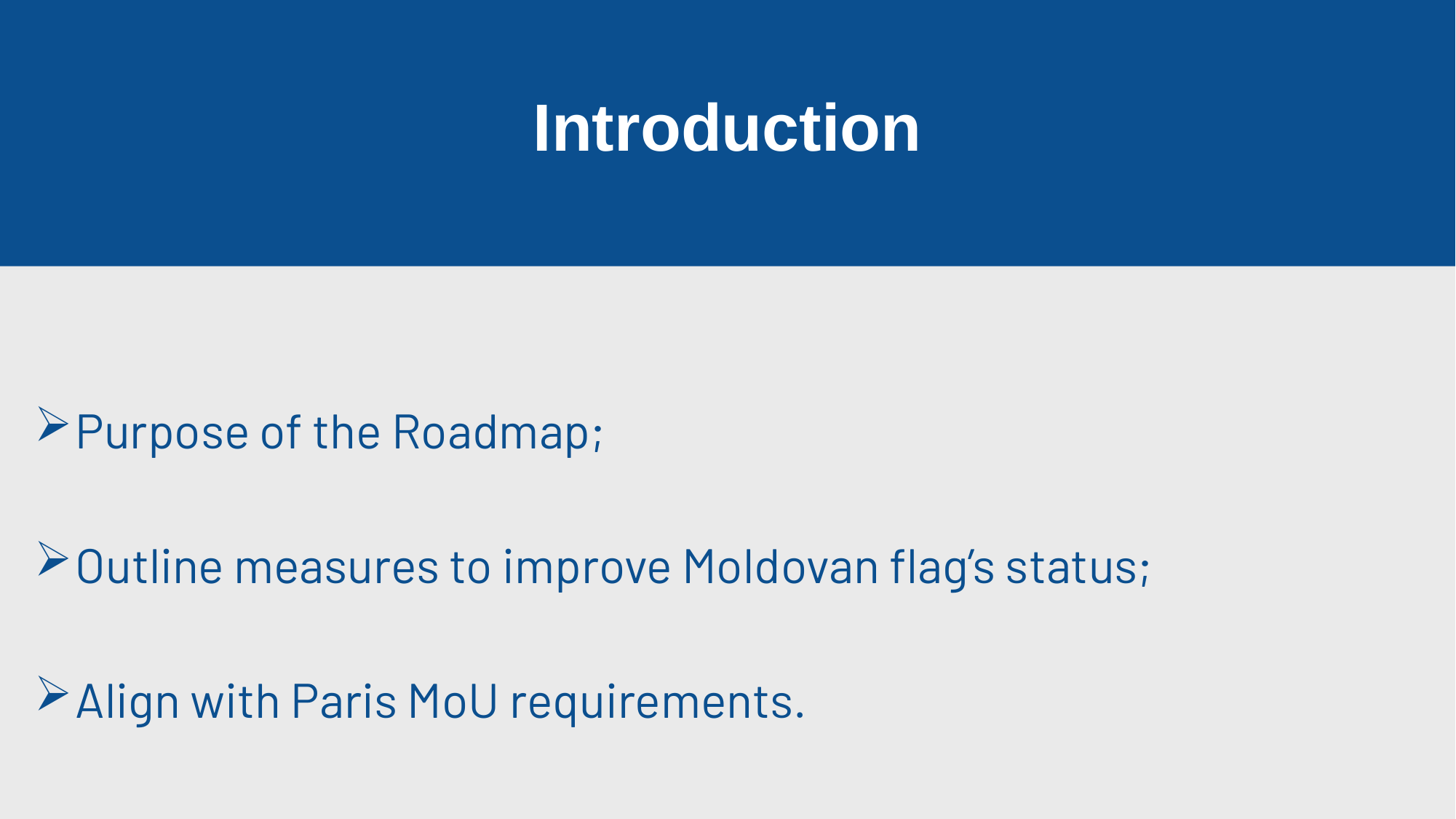

Introduction

Purpose of the Roadmap;
Outline measures to improve Moldovan flag’s status;
Align with Paris MoU requirements.